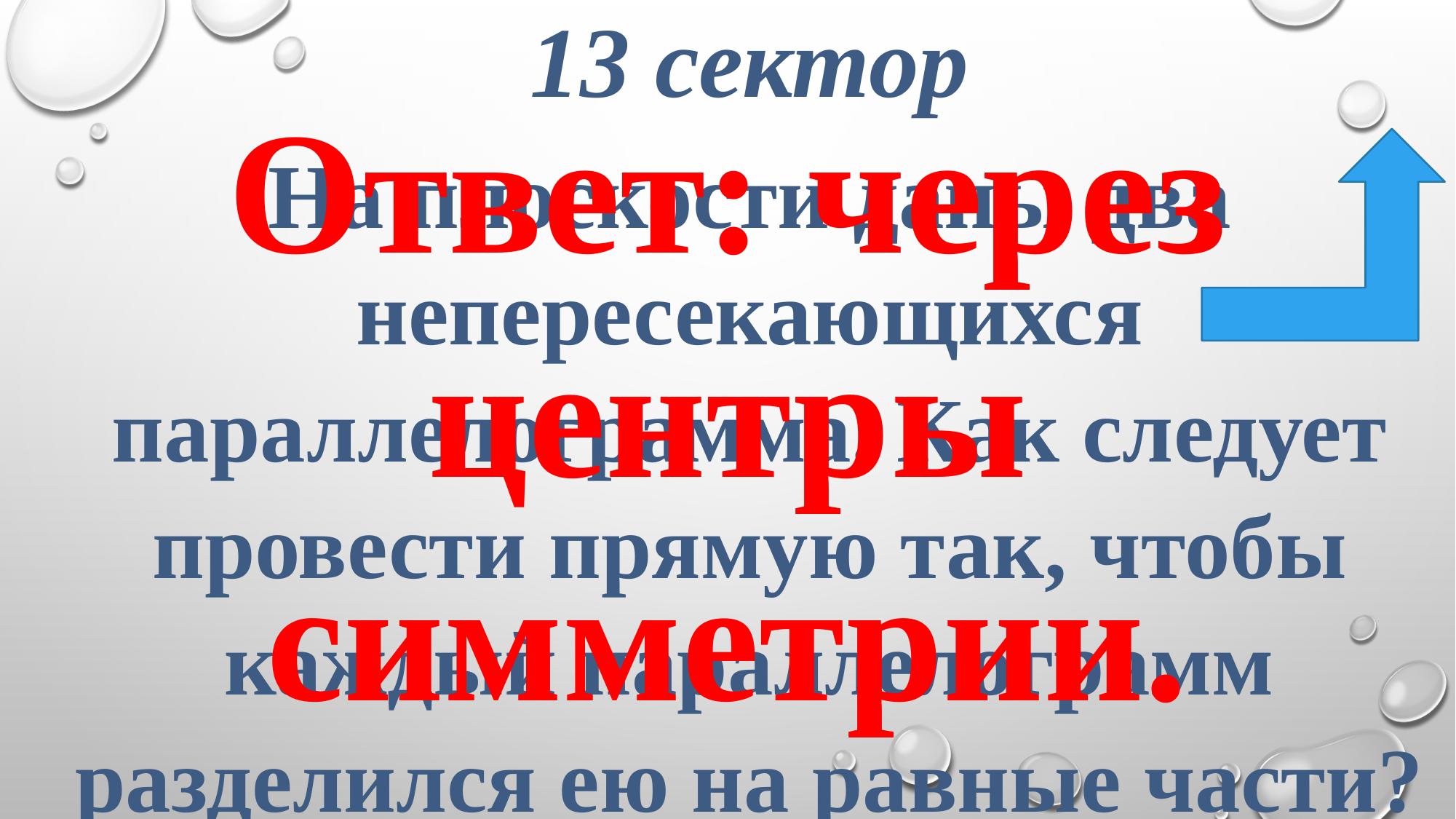

13 сектор
На плоскости даны два непересекающихся параллелограмма. Как следует провести прямую так, чтобы каждый параллелограмм разделился ею на равные части?
Ответ: через центры симметрии.